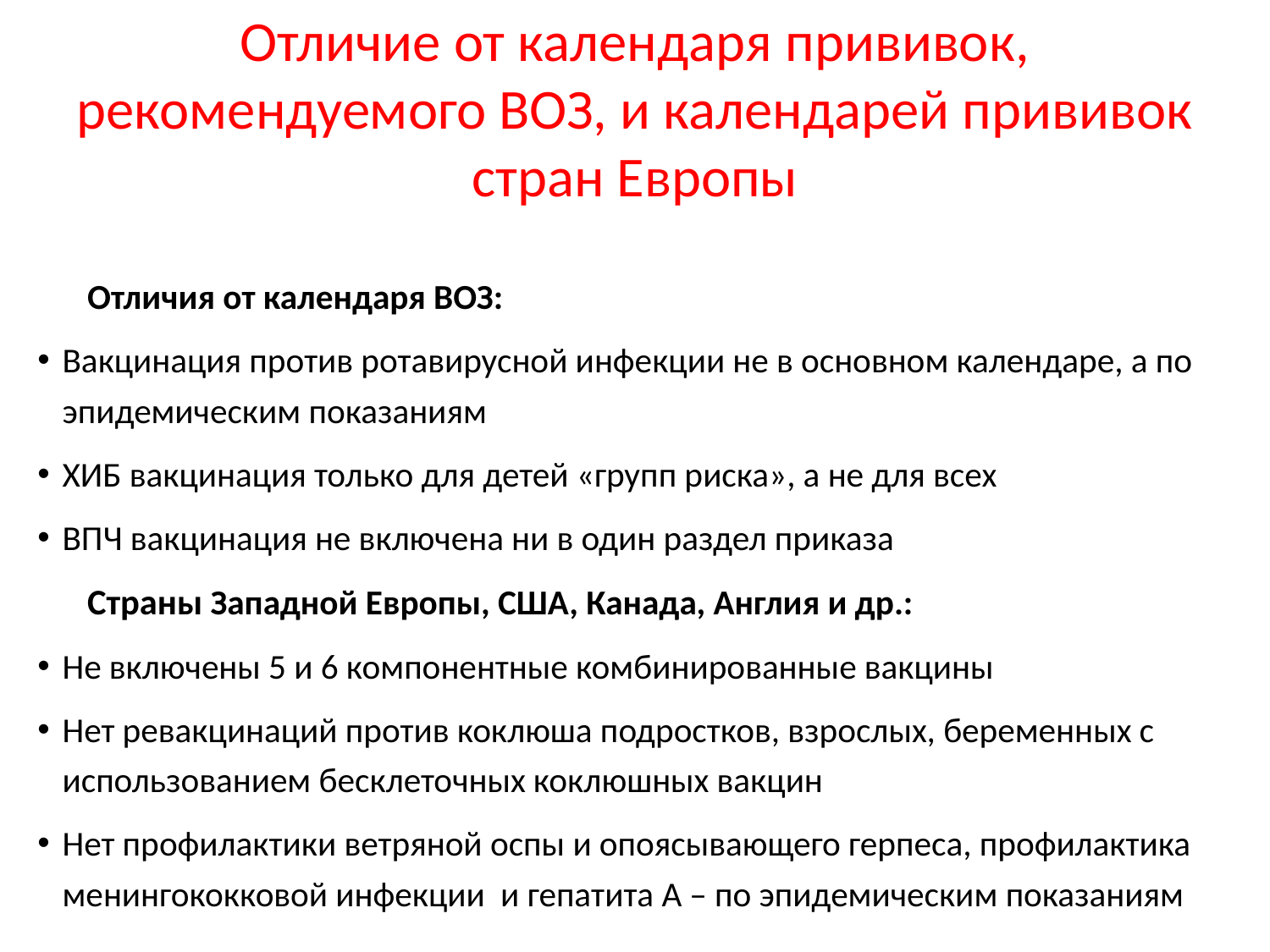

# Отличие от календаря прививок, рекомендуемого ВОЗ, и календарей прививок стран Европы
Отличия от календаря ВОЗ:
Вакцинация против ротавирусной инфекции не в основном календаре, а по эпидемическим показаниям
ХИБ вакцинация только для детей «групп риска», а не для всех
ВПЧ вакцинация не включена ни в один раздел приказа
Страны Западной Европы, США, Канада, Англия и др.:
Не включены 5 и 6 компонентные комбинированные вакцины
Нет ревакцинаций против коклюша подростков, взрослых, беременных с использованием бесклеточных коклюшных вакцин
Нет профилактики ветряной оспы и опоясывающего герпеса, профилактика менингококковой инфекции  и гепатита А – по эпидемическим показаниям